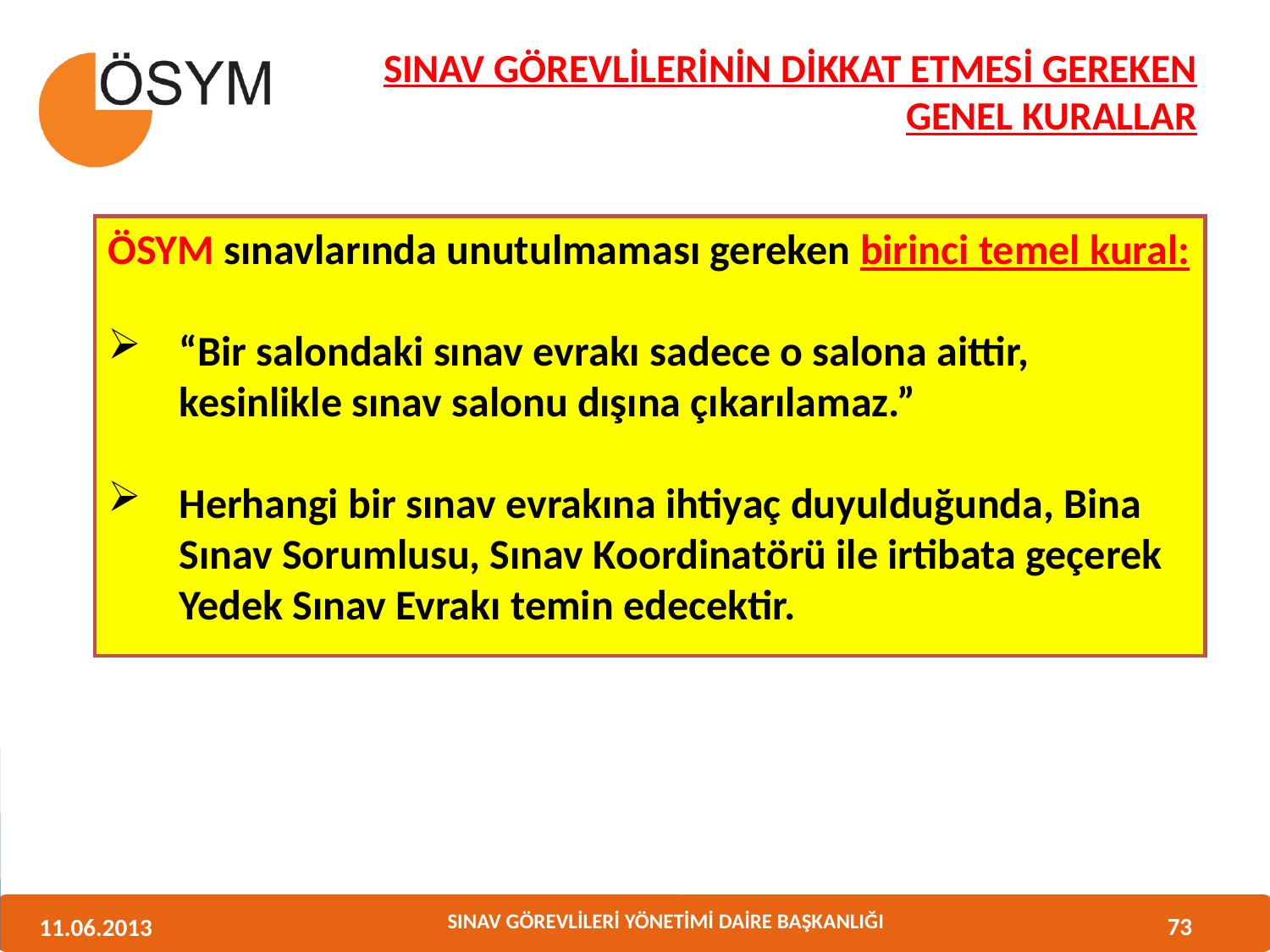

# SINAV GÖREVLİLERİNİN DİKKAT ETMESİ GEREKEN GENEL KURALLAR
ÖSYM sınavlarında unutulmaması gereken birinci temel kural:

“Bir salondaki sınav evrakı sadece o salona aittir, kesinlikle sınav salonu dışına çıkarılamaz.”

Herhangi bir sınav evrakına ihtiyaç duyulduğunda, Bina Sınav Sorumlusu, Sınav Koordinatörü ile irtibata geçerek Yedek Sınav Evrakı temin edecektir.

73
11.06.2013